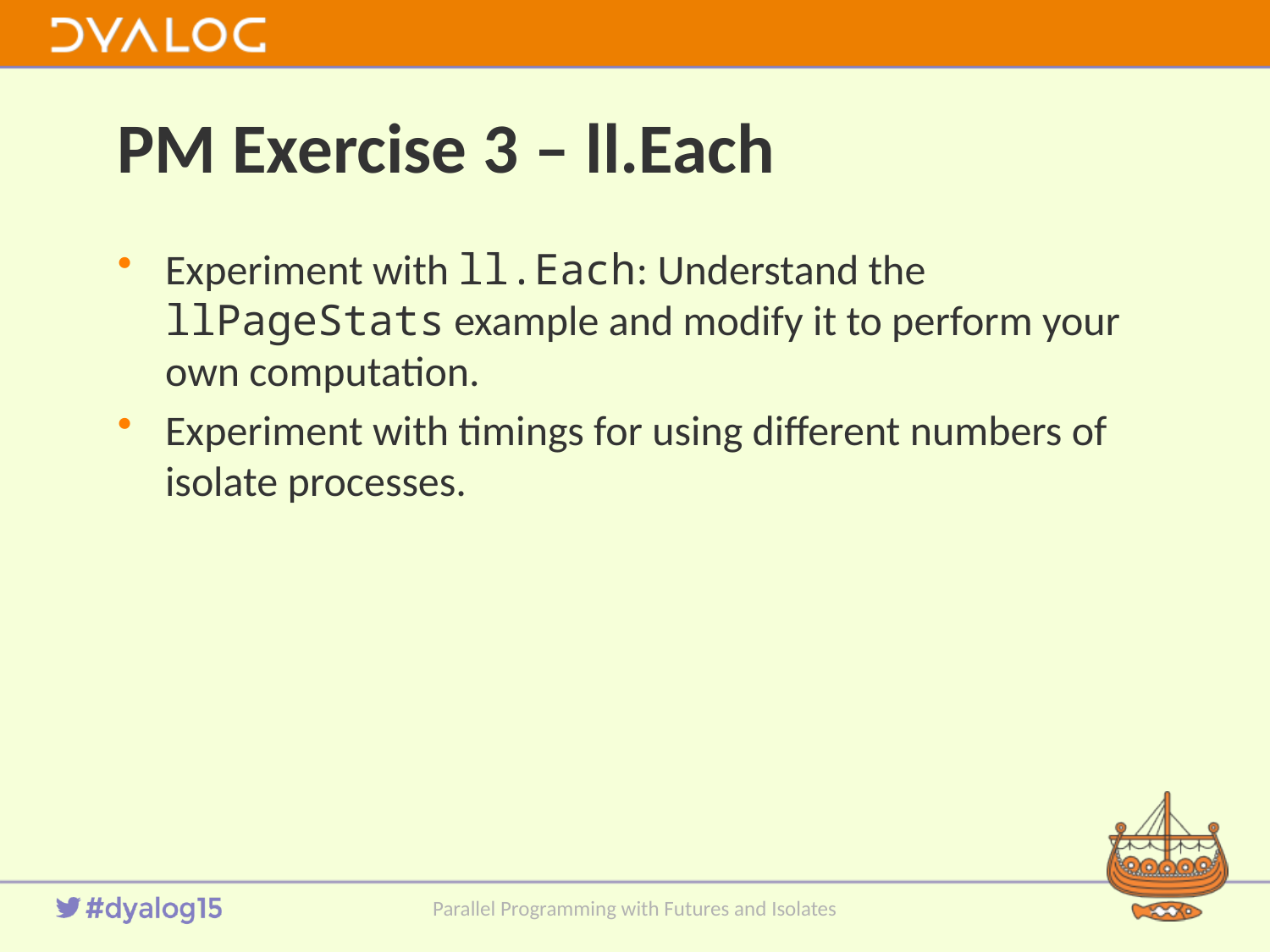

# PM Exercise 3 – ll.Each
Experiment with ll.Each: Understand the llPageStats example and modify it to perform your own computation.
Experiment with timings for using different numbers of isolate processes.
Parallel Programming with Futures and Isolates